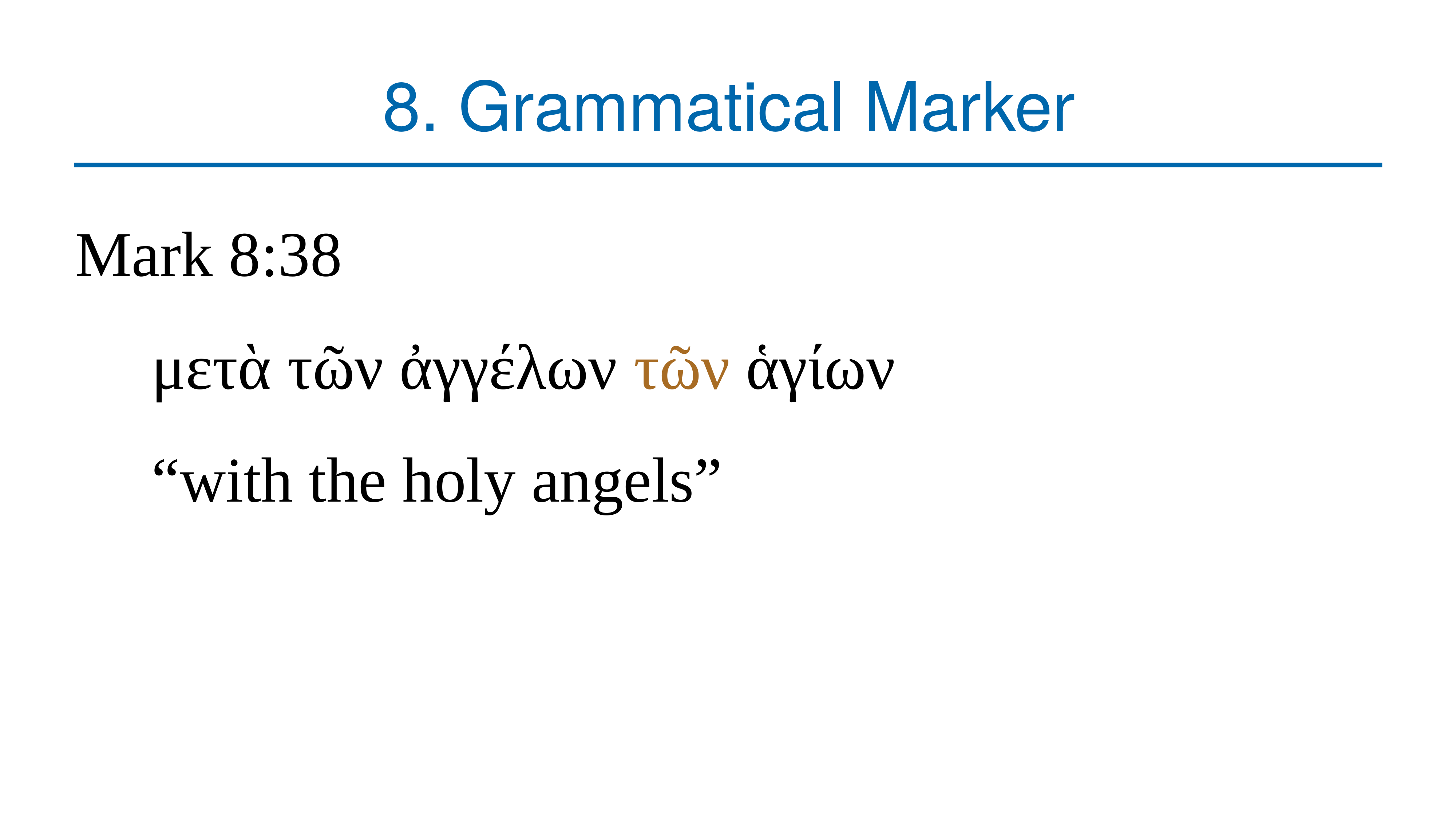

# 8. Grammatical Marker
Mark 8:38
μετὰ τῶν ἀγγέλων τῶν ἁγίων
“with the holy angels”